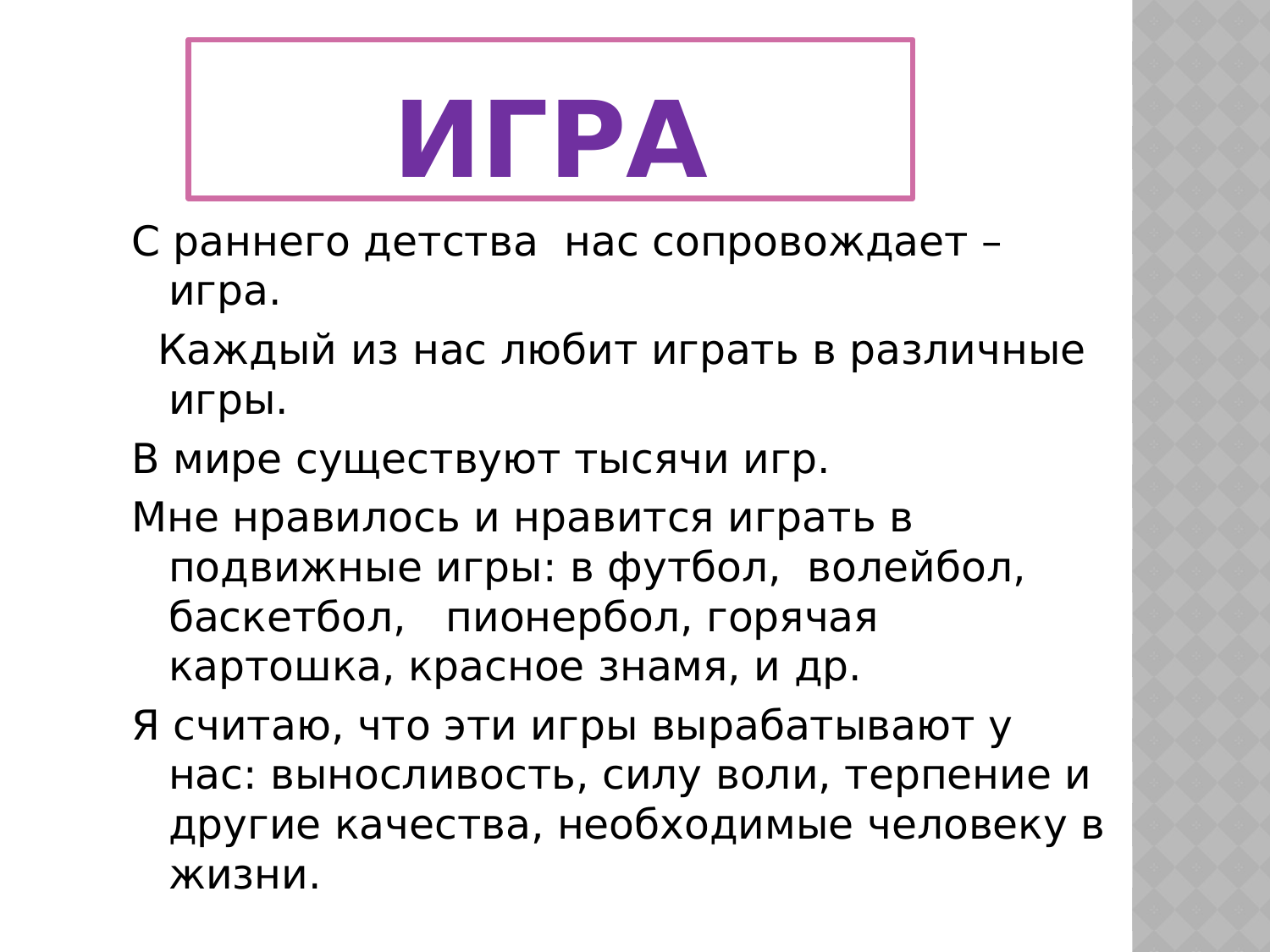

# Игра
С раннего детства  нас сопровождает –игра.
  Каждый из нас любит играть в различные игры.
В мире существуют тысячи игр.
Мне нравилось и нравится играть в подвижные игры: в футбол,  волейбол,  баскетбол,   пионербол, горячая картошка, красное знамя, и др.
Я считаю, что эти игры вырабатывают у нас: выносливость, силу воли, терпение и другие качества, необходимые человеку в жизни.